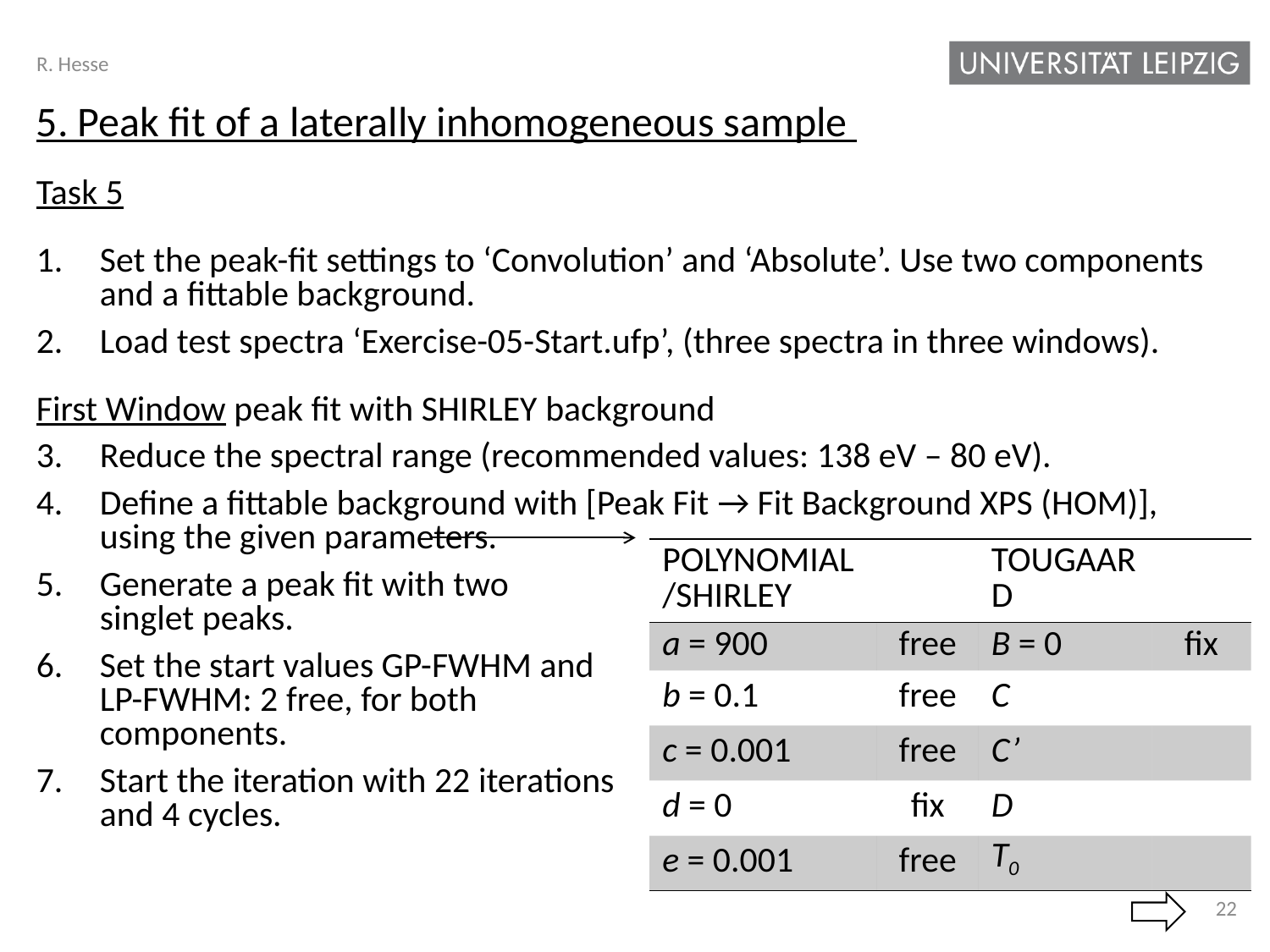

R. Hesse
5. Peak fit of a laterally inhomogeneous sample
Task 5

Set the peak-fit settings to ‘Convolution’ and ‘Absolute’. Use two components and a fittable background.

Load test spectra ‘Exercise-05-Start.ufp’, (three spectra in three windows).

First Window peak fit with Shirley background

Reduce the spectral range (recommended values: 138 eV – 80 eV).

Define a fittable background with [Peak Fit → Fit Background XPS (HOM)], using the given parameters.

Generate a peak fit with two
singlet peaks.

Set the start values GP-FWHM and
LP-FWHM: 2 free, for both
components.

Start the iteration with 22 iterations
and 4 cycles.
| Polynomial /Shirley |  | Tougaard |  |
| --- | --- | --- | --- |
| a = 900 | free | B = 0 | fix |
| b = 0.1 | free | C |  |
| c = 0.001 | free | C’ |  |
| d = 0 | fix | D |  |
| e = 0.001 | free | T0 |  |
22